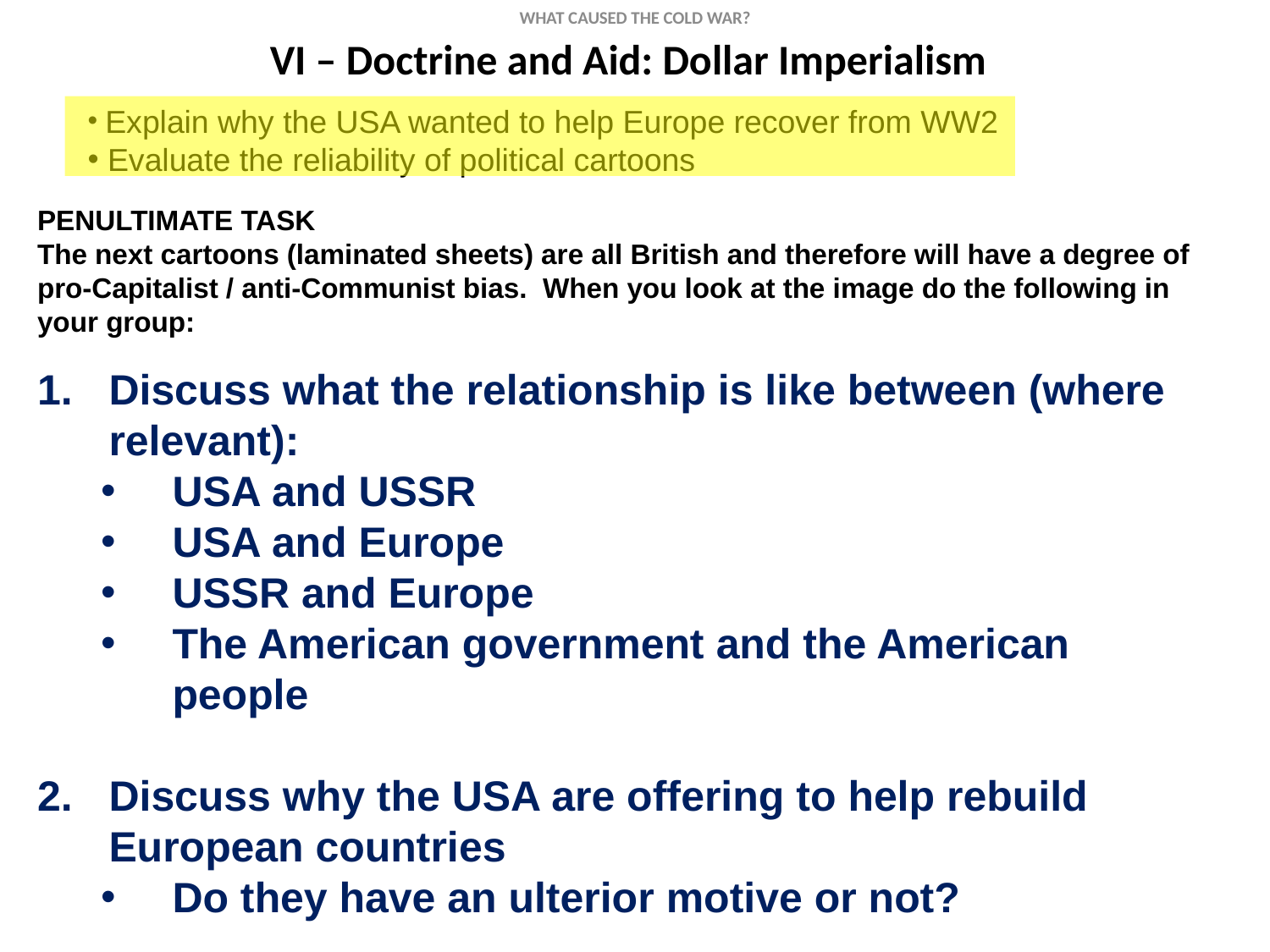

WHAT CAUSED THE COLD WAR?
VI – Doctrine and Aid: Dollar Imperialism
 Explain why the USA wanted to help Europe recover from WW2
 Evaluate the reliability of political cartoons

PENULTIMATE TASK
The next cartoons (laminated sheets) are all British and therefore will have a degree of pro-Capitalist / anti-Communist bias.  When you look at the image do the following in your group:

Discuss what the relationship is like between (where relevant):
USA and USSR
USA and Europe
USSR and Europe
The American government and the American people

Discuss why the USA are offering to help rebuild European countries
Do they have an ulterior motive or not?